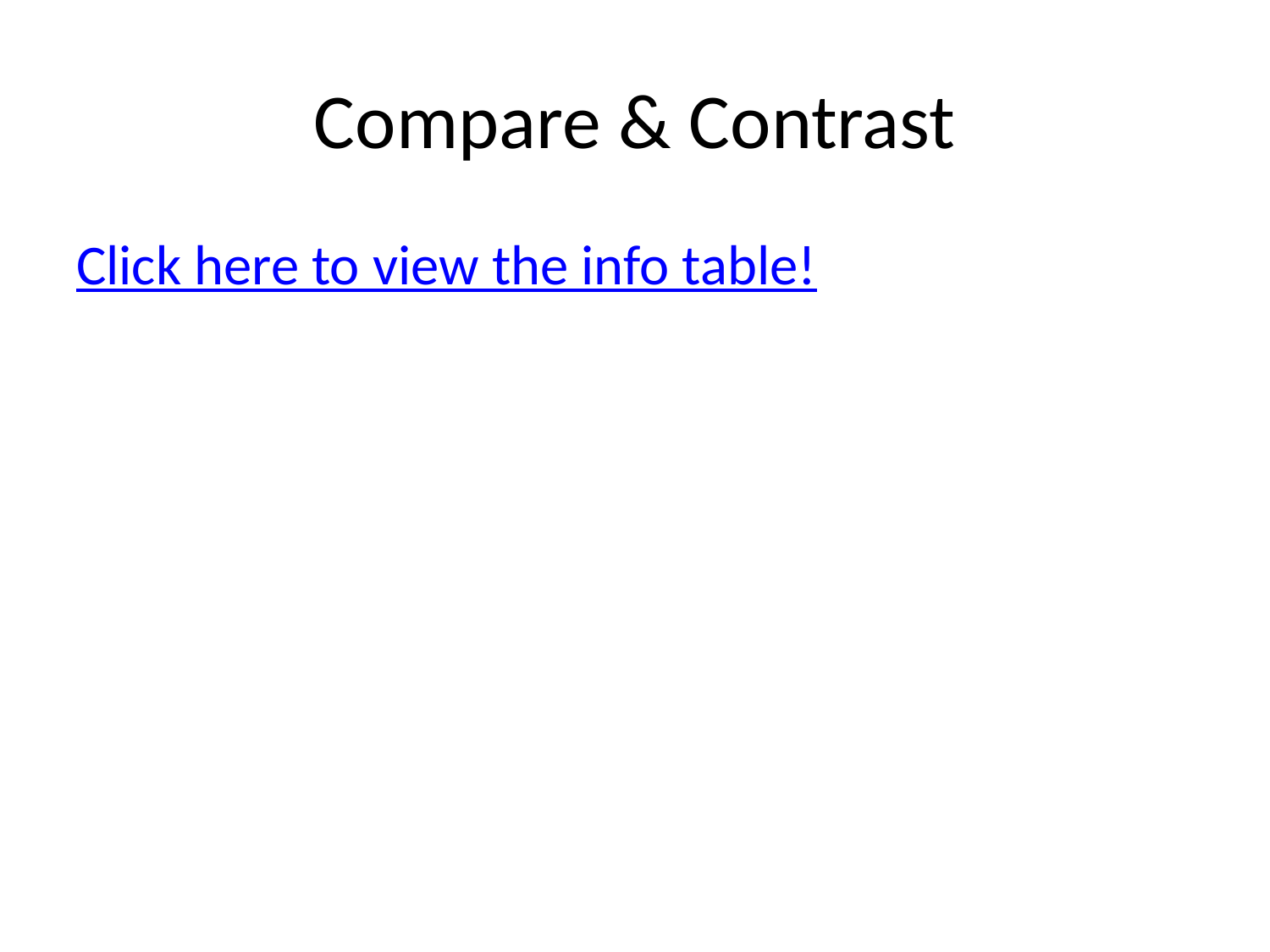

# Compare & Contrast
Click here to view the info table!